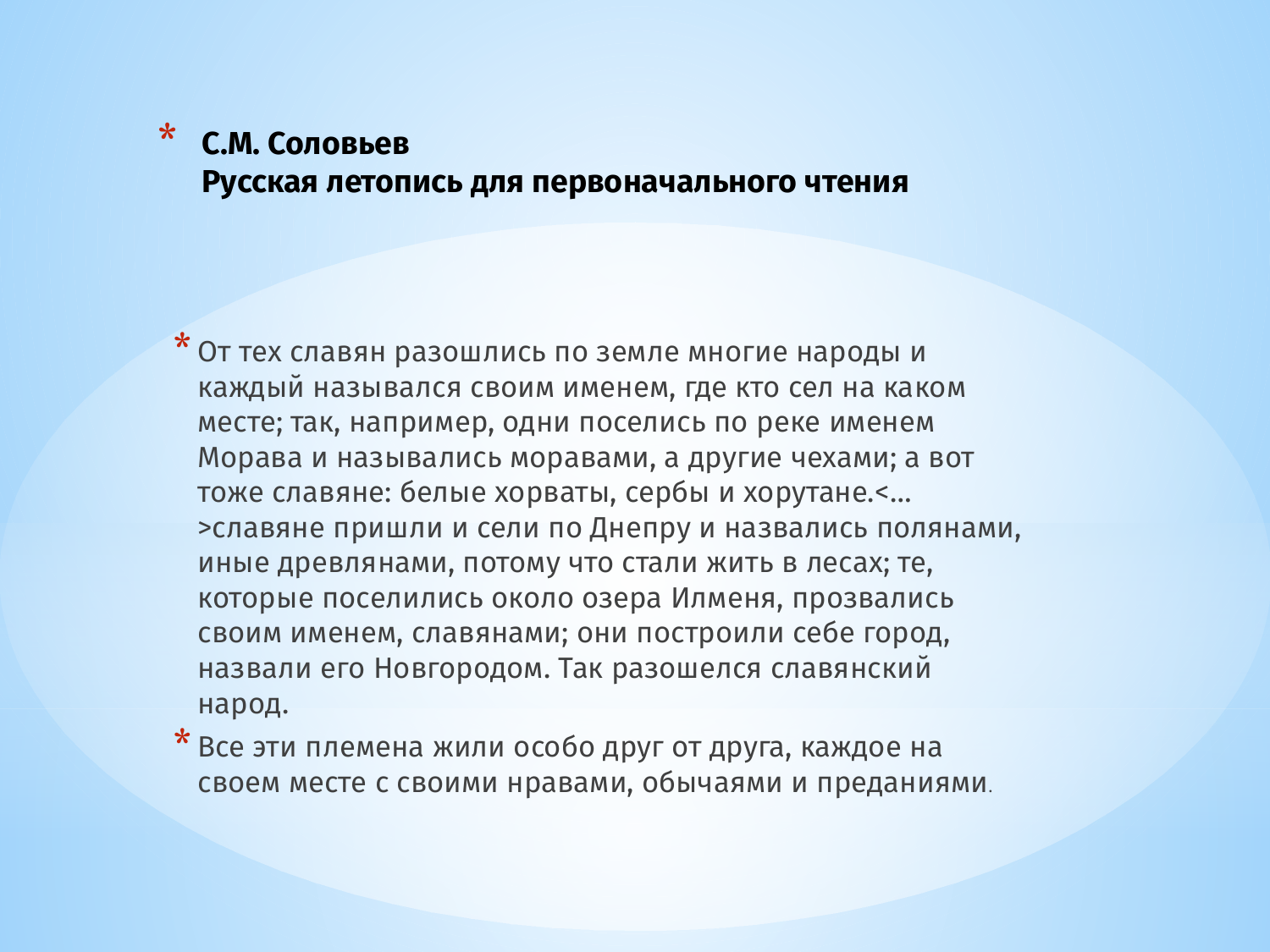

# С.М. Соловьев Русская летопись для первоначального чтения
От тех славян разошлись по земле многие народы и каждый назывался своим именем, где кто сел на каком месте; так, например, одни поселись по реке именем Морава и назывались моравами, а другие чехами; а вот тоже славяне: белые хорваты, сербы и хорутане.<…>славяне пришли и сели по Днепру и назвались полянами, иные древлянами, потому что стали жить в лесах; те, которые поселились около озера Илменя, прозвались своим именем, славянами; они построили себе город, назвали его Новгородом. Так разошелся славянский народ.
Все эти племена жили особо друг от друга, каждое на своем месте с своими нравами, обычаями и преданиями.